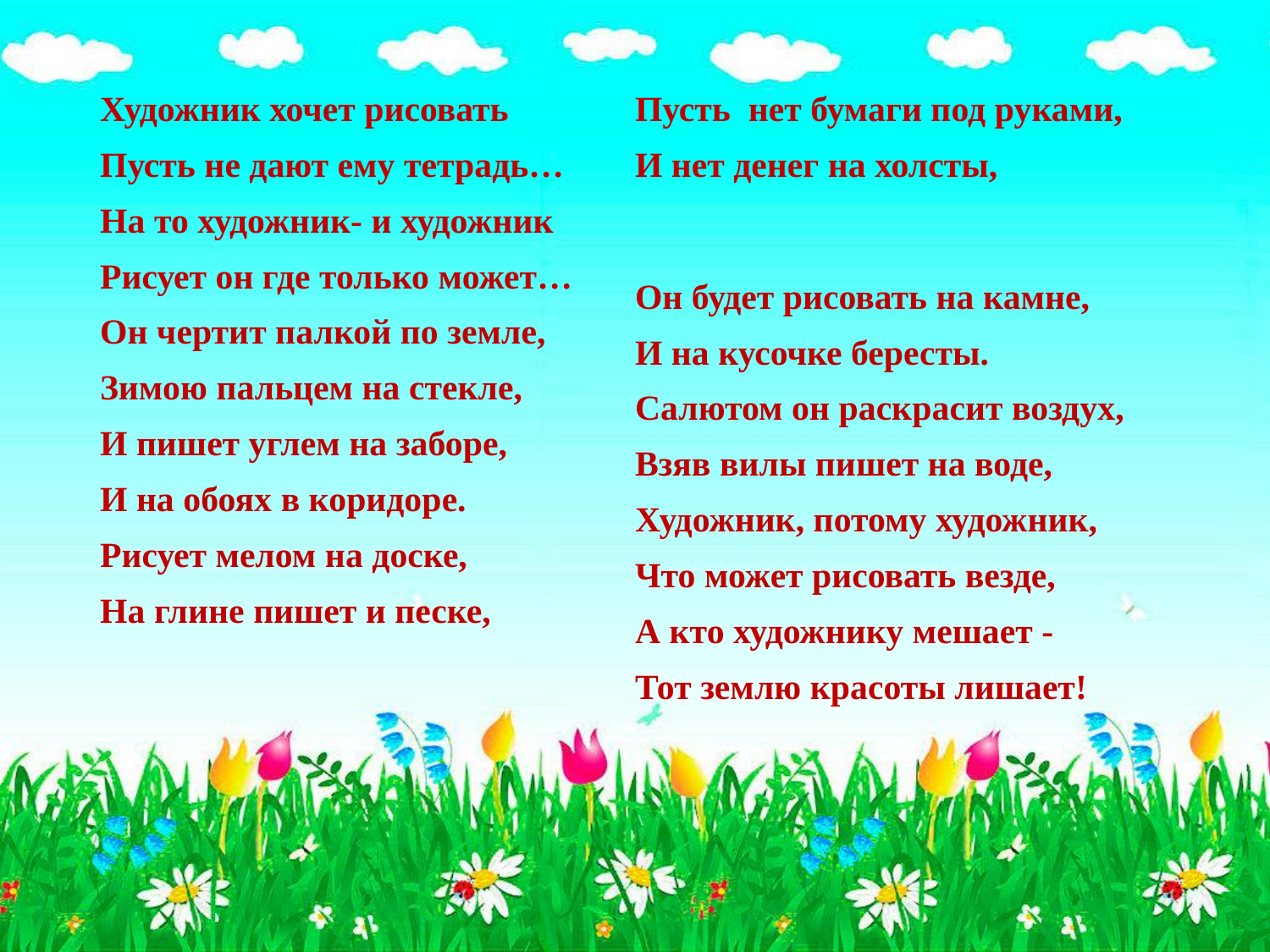

Художник хочет рисовать
Пусть не дают ему тетрадь…
На то художник- и художник
Рисует он где только может…
Он чертит палкой по земле,
Зимою пальцем на стекле,
И пишет углем на заборе,
И на обоях в коридоре.
Рисует мелом на доске,
На глине пишет и песке,

Пусть  нет бумаги под руками,
И нет денег на холсты,
Он будет рисовать на камне,
И на кусочке бересты.
Салютом он раскрасит воздух,
Взяв вилы пишет на воде,
Художник, потому художник,
Что может рисовать везде,
А кто художнику мешает -
Тот землю красоты лишает!